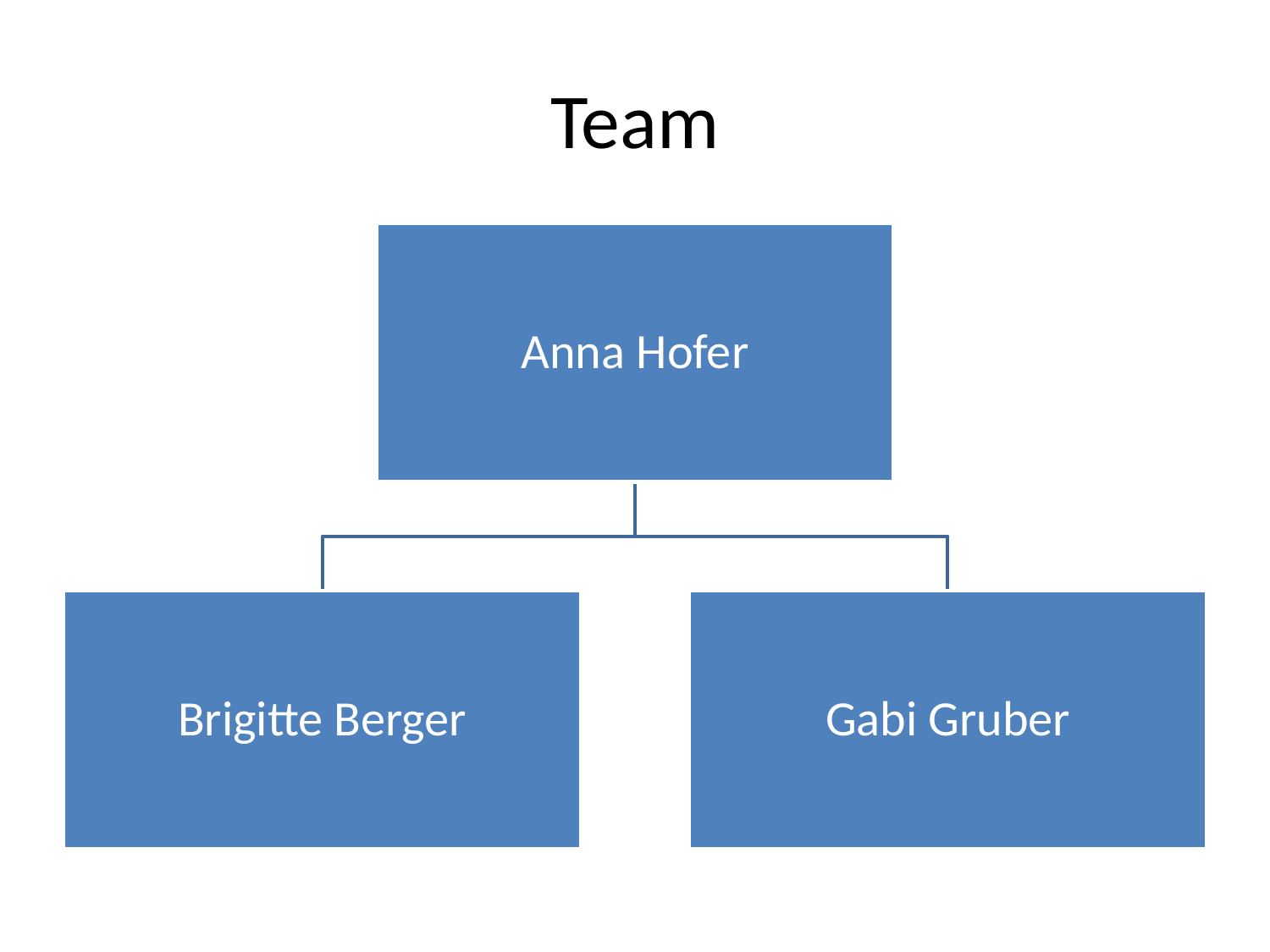

# Team
Anna Hofer
Brigitte Berger
Gabi Gruber